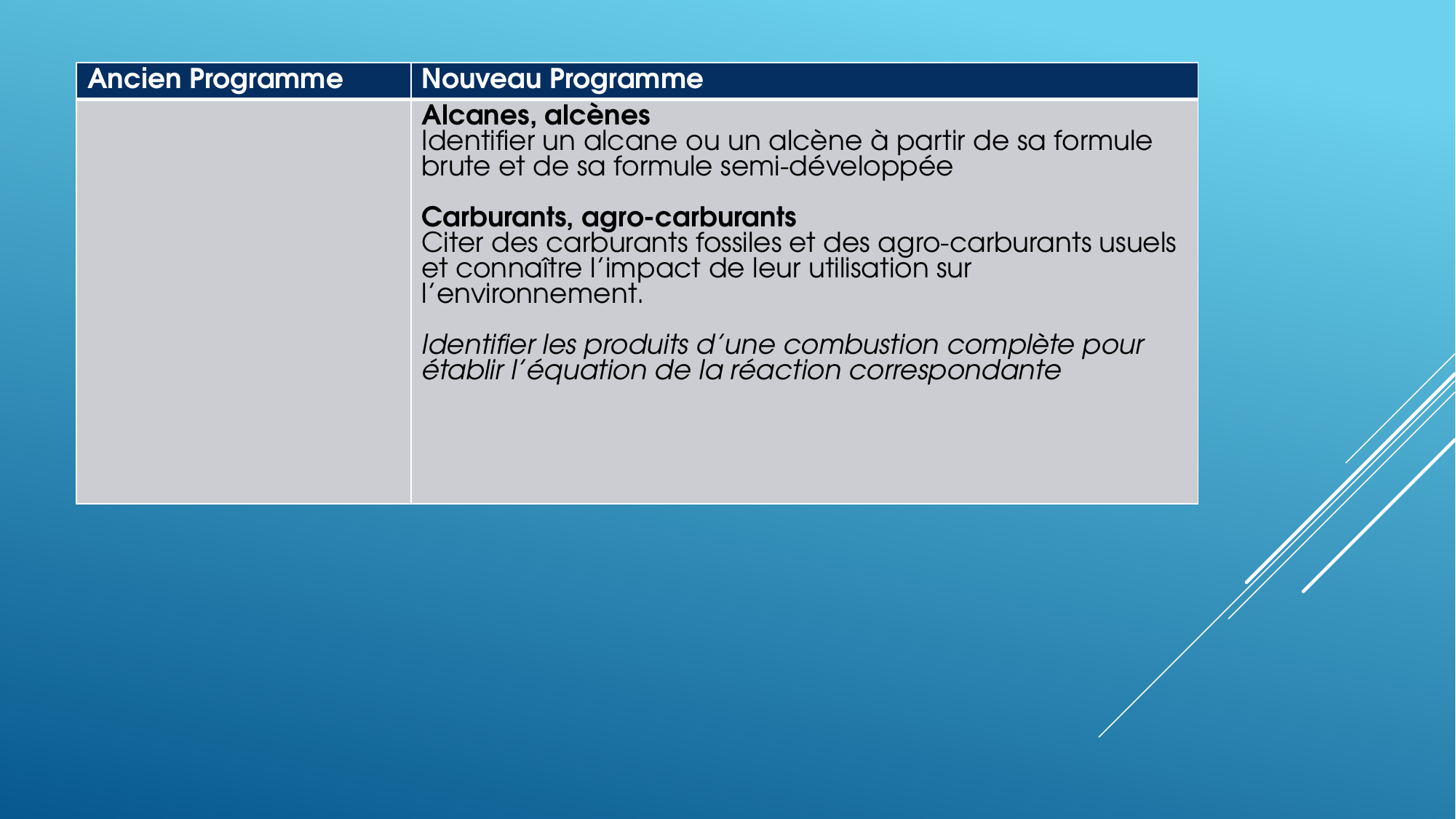

| Ancien Programme | Nouveau Programme |
| --- | --- |
|  | Alcanes, alcènes Identifier un alcane ou un alcène à partir de sa formule brute et de sa formule semi-développée Carburants, agro-carburants Citer des carburants fossiles et des agro-carburants usuels et connaître l’impact de leur utilisation sur l’environnement. Identifier les produits d’une combustion complète pour établir l’équation de la réaction correspondante |